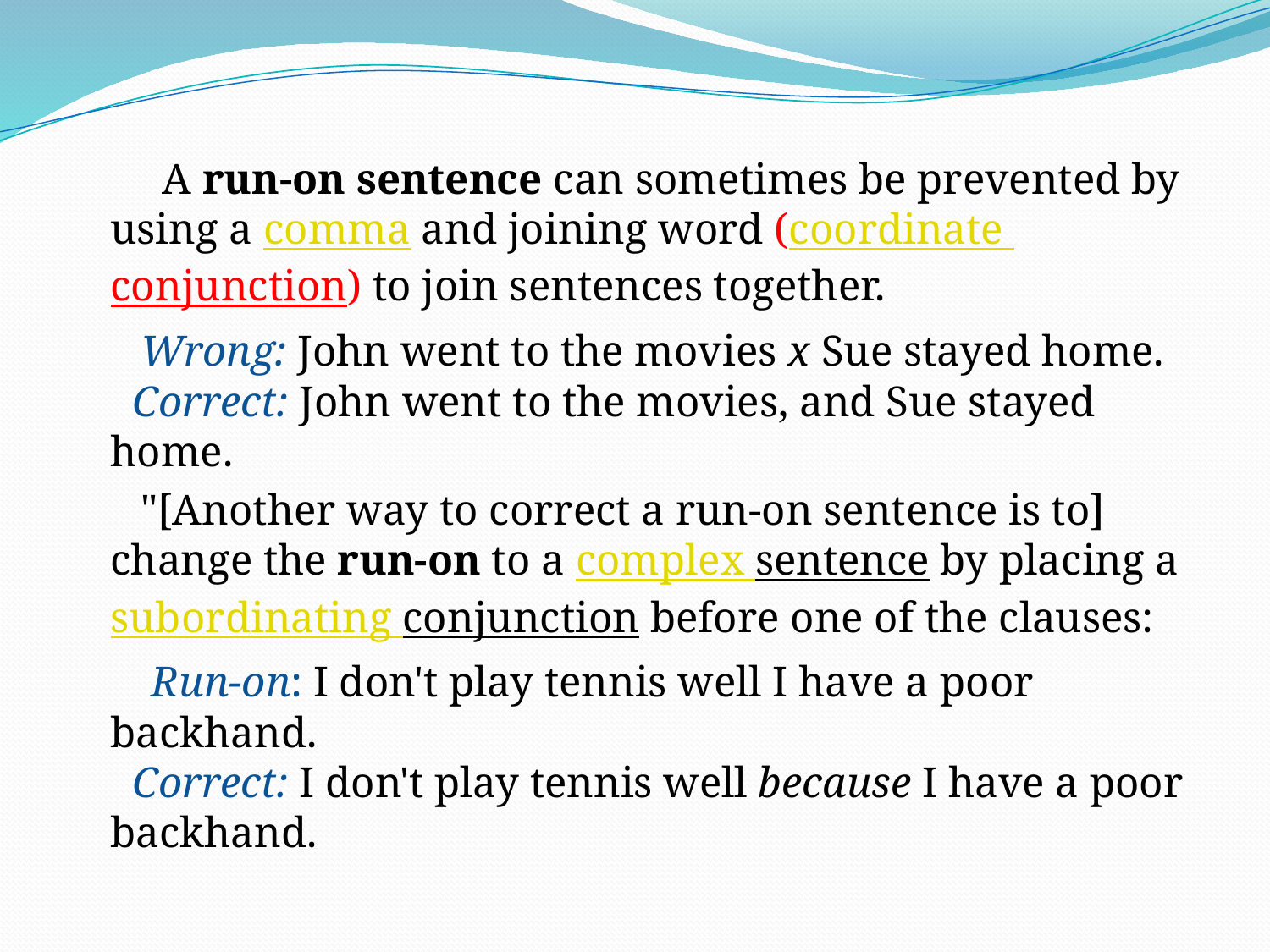

A run-on sentence can sometimes be prevented by using a comma and joining word (coordinate conjunction) to join sentences together.
      Wrong: John went to the movies x Sue stayed home.
  Correct: John went to the movies, and Sue stayed home.
      "[Another way to correct a run-on sentence is to] change the run-on to a complex sentence by placing a subordinating conjunction before one of the clauses:
       Run-on: I don't play tennis well I have a poor backhand.
  Correct: I don't play tennis well because I have a poor backhand.